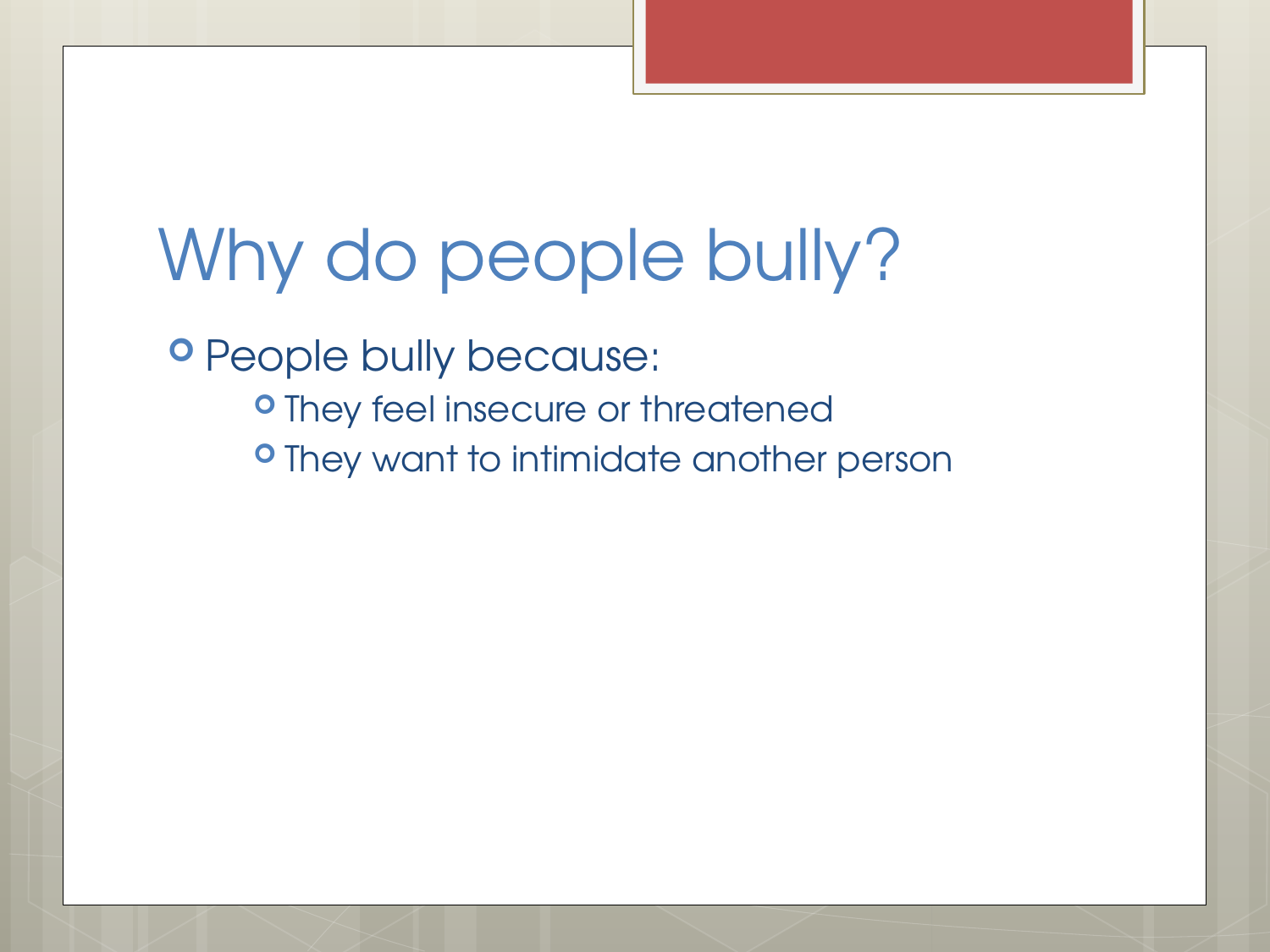

# Why do people bully?
People bully because:
They feel insecure or threatened
They want to intimidate another person